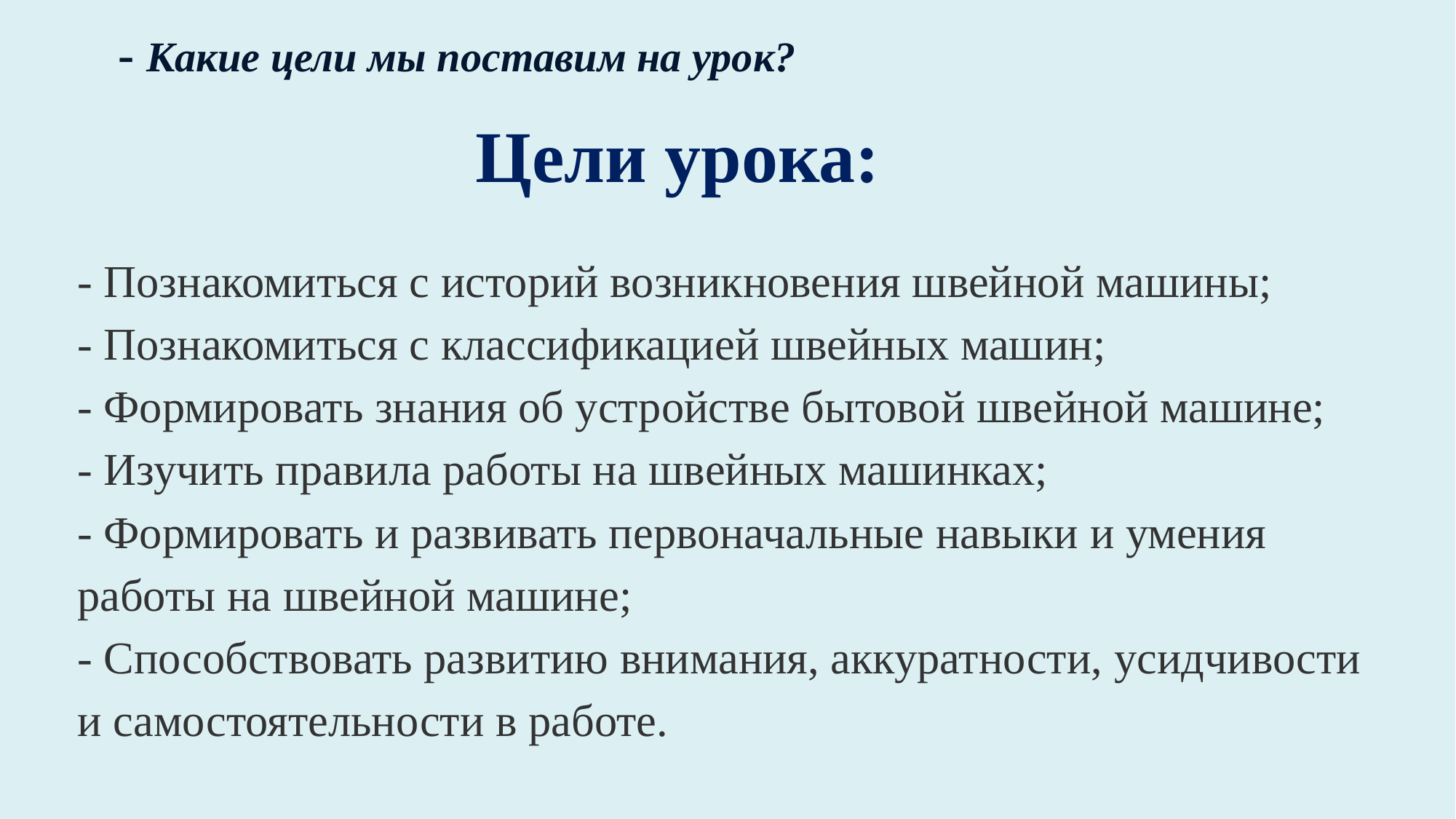

- Какие цели мы поставим на урок?
Цели урока:
- Познакомиться с историй возникновения швейной машины;
- Познакомиться с классификацией швейных машин;
- Формировать знания об устройстве бытовой швейной машине;
- Изучить правила работы на швейных машинках;
- Формировать и развивать первоначальные навыки и умения работы на швейной машине;
- Способствовать развитию внимания, аккуратности, усидчивости и самостоятельности в работе.